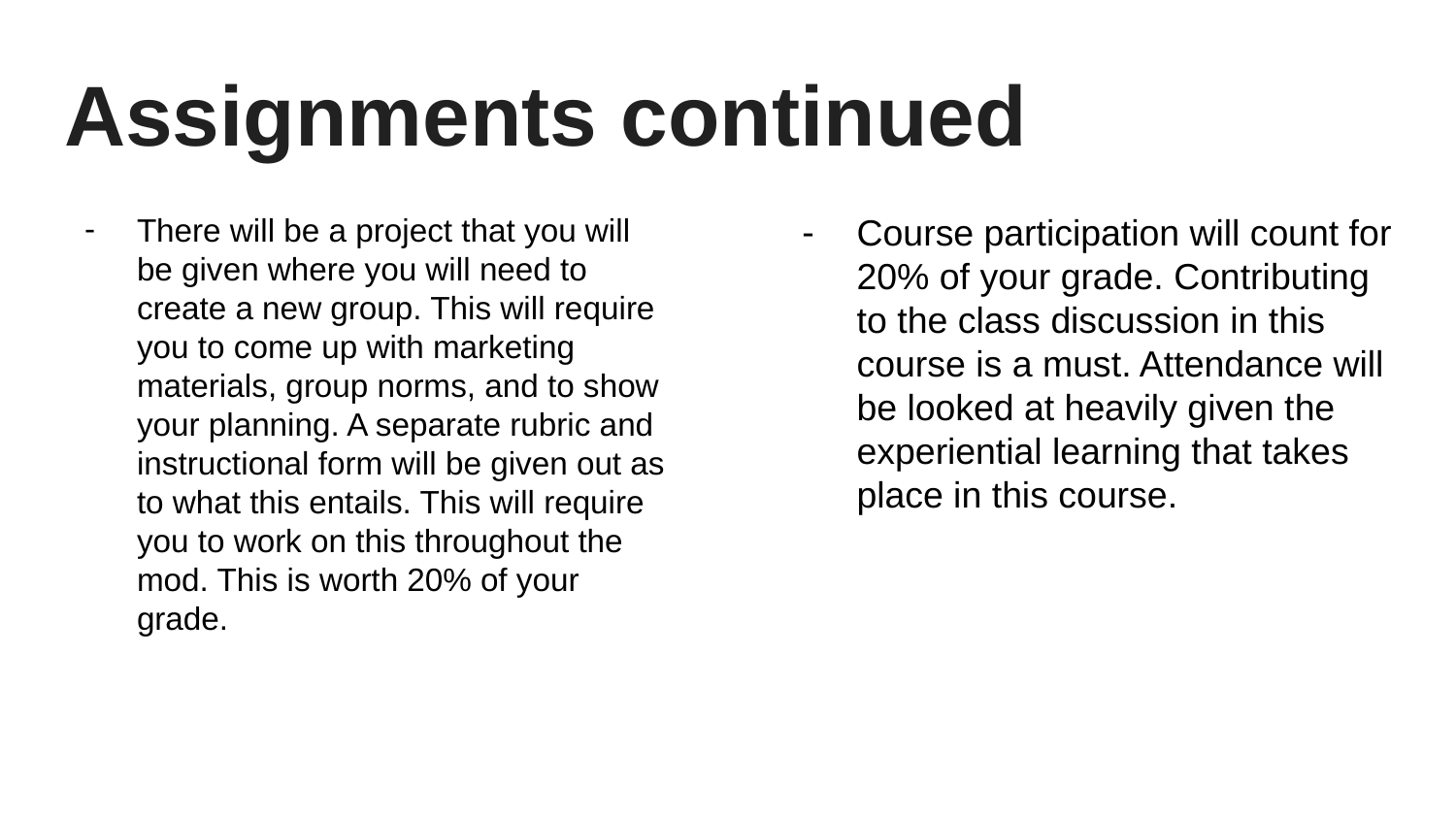

# Assignments continued
There will be a project that you will be given where you will need to create a new group. This will require you to come up with marketing materials, group norms, and to show your planning. A separate rubric and instructional form will be given out as to what this entails. This will require you to work on this throughout the mod. This is worth 20% of your grade.
Course participation will count for 20% of your grade. Contributing to the class discussion in this course is a must. Attendance will be looked at heavily given the experiential learning that takes place in this course.